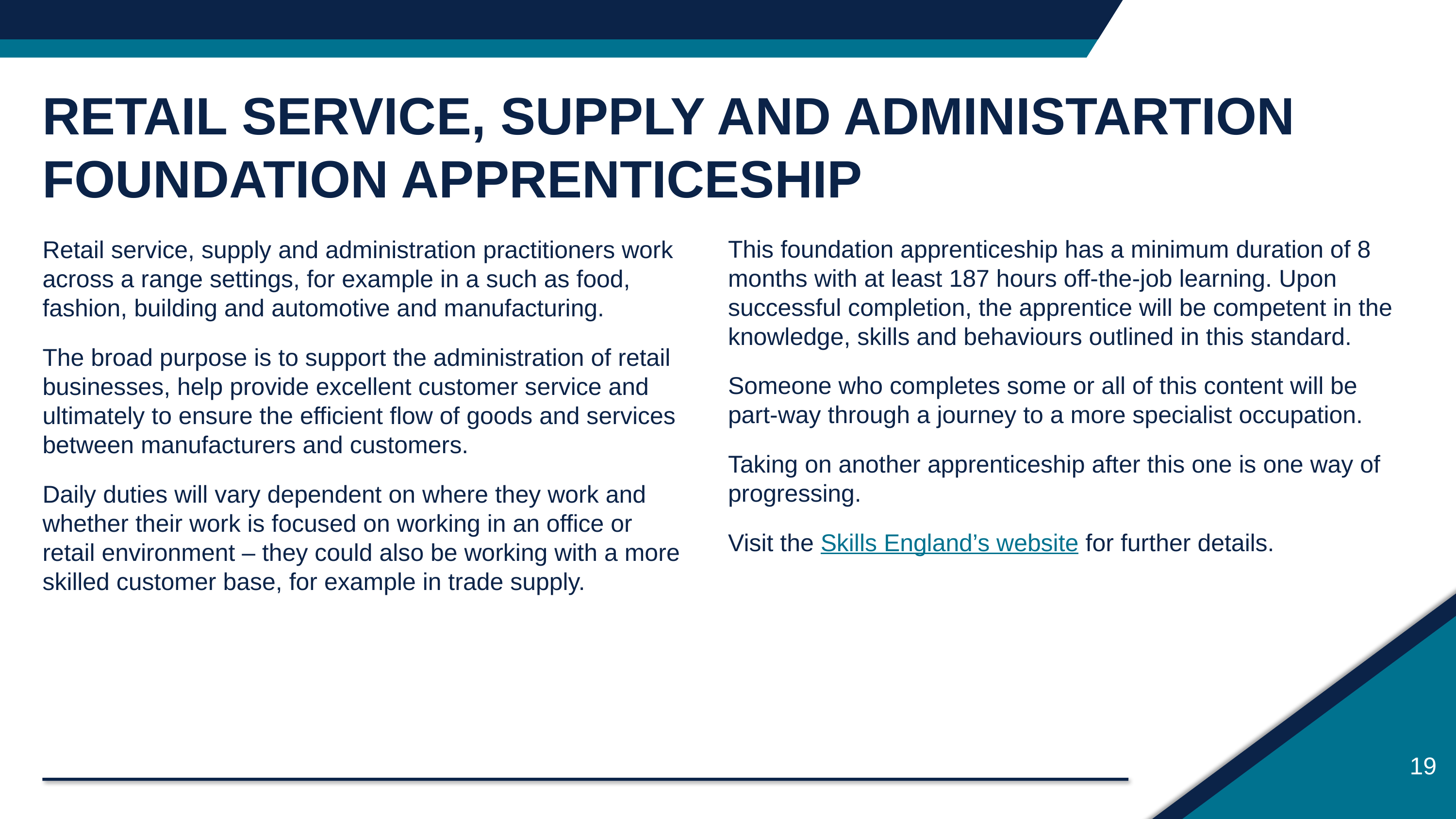

RETAIL SERVICE, SUPPLY AND ADMINISTARTION
FOUNDATION APPRENTICESHIP
This foundation apprenticeship has a minimum duration of 8 months with at least 187 hours off-the-job learning. Upon successful completion, the apprentice will be competent in the knowledge, skills and behaviours outlined in this standard.
Someone who completes some or all of this content will be part-way through a journey to a more specialist occupation.
Taking on another apprenticeship after this one is one way of progressing.
Visit the Skills England’s website for further details.
Retail service, supply and administration practitioners work across a range settings, for example in a such as food, fashion, building and automotive and manufacturing.
The broad purpose is to support the administration of retail businesses, help provide excellent customer service and ultimately to ensure the efficient flow of goods and services between manufacturers and customers.
Daily duties will vary dependent on where they work and whether their work is focused on working in an office or retail environment – they could also be working with a more skilled customer base, for example in trade supply.

19